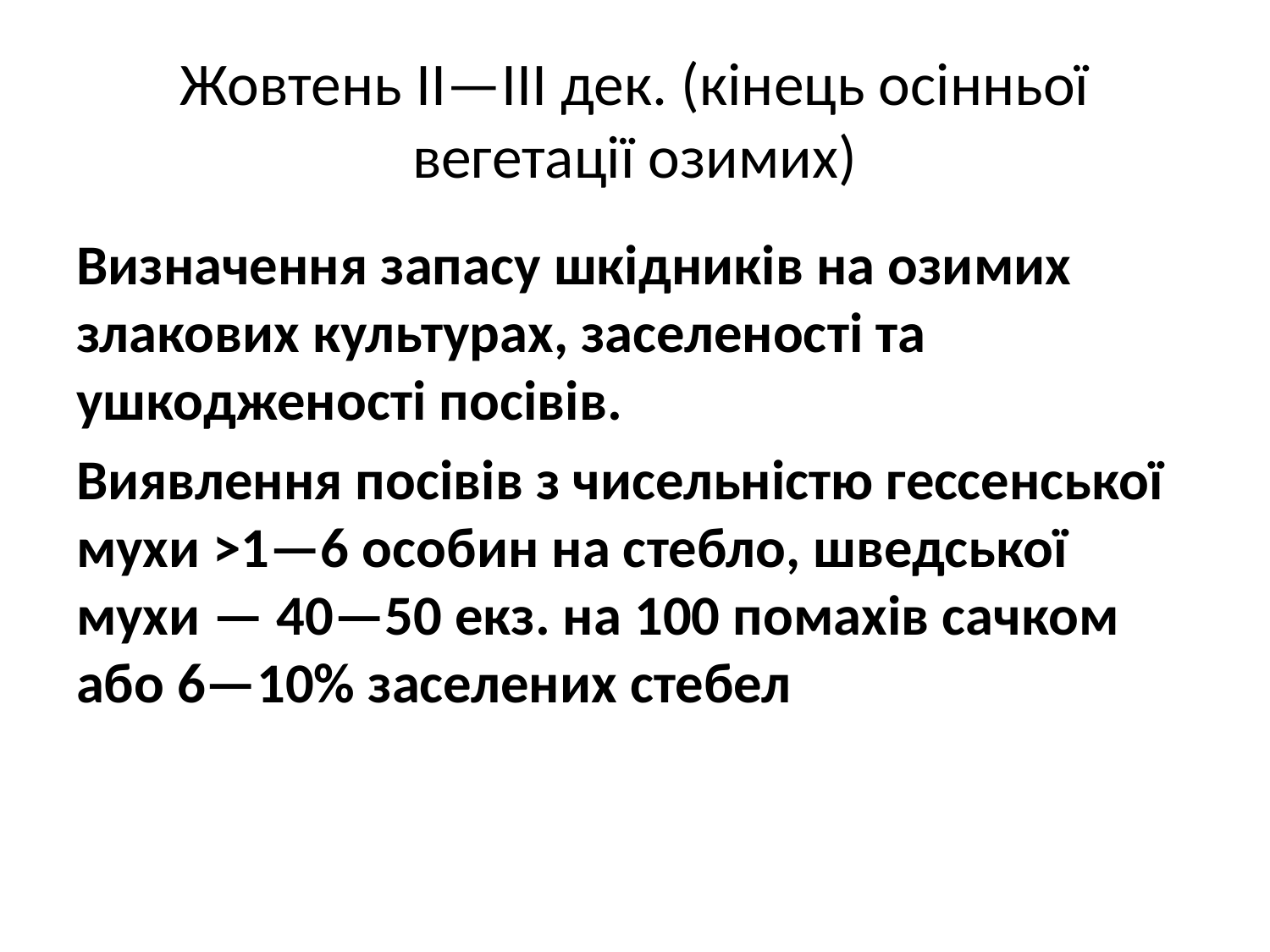

# Жовтень II—III дек. (кінець осінньої вегетації озимих)
Визначення запасу шкідників на озимих злакових культурах, заселеності та ушкодженості посівів.
Виявлення посівів з чисельністю гессенської мухи >1—6 особин на стебло, шведської мухи — 40—50 екз. на 100 помахів сачком або 6—10% заселених стебел